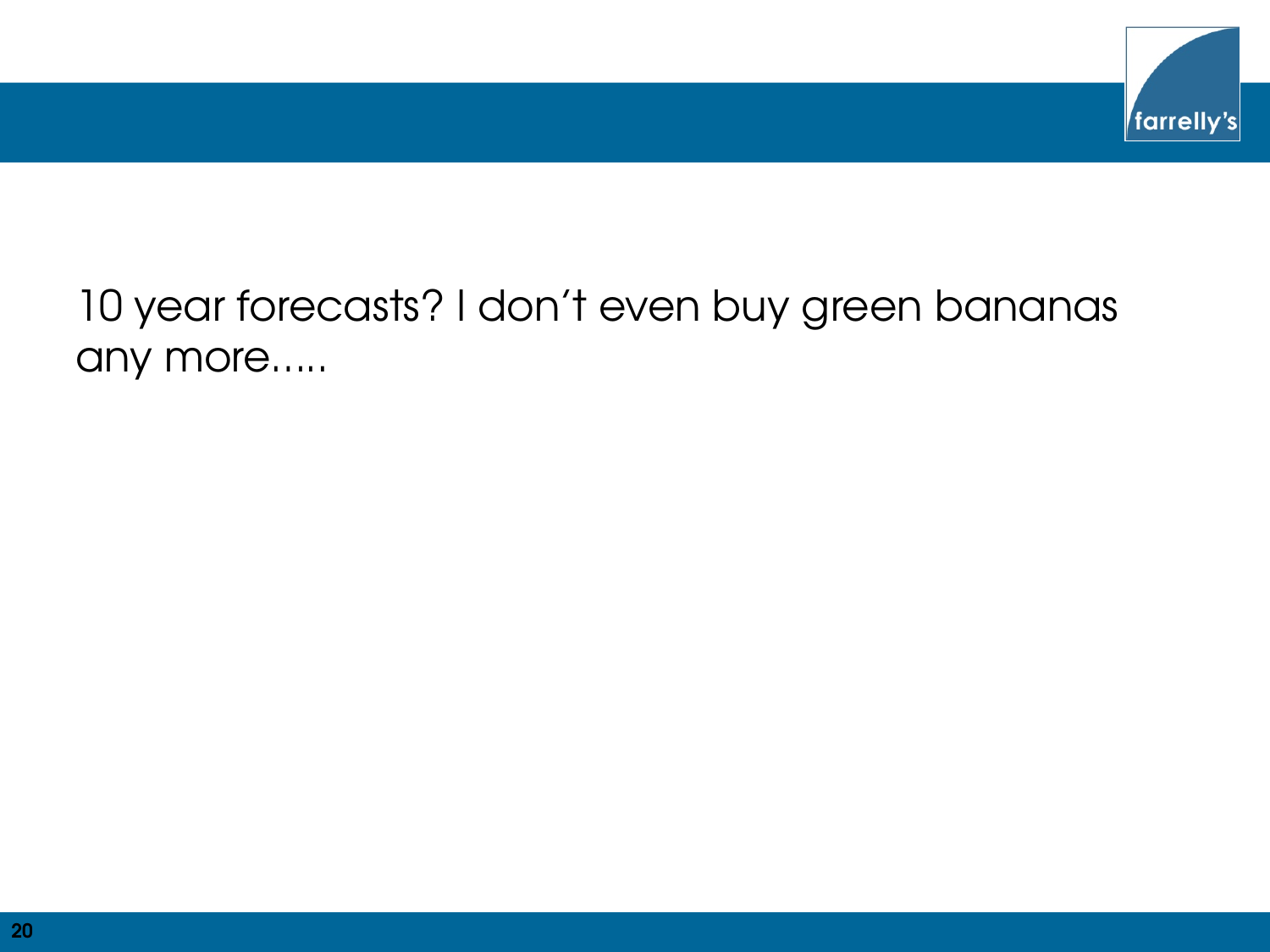

# 10 year forecasts? I don’t even buy green bananas any more…..
20